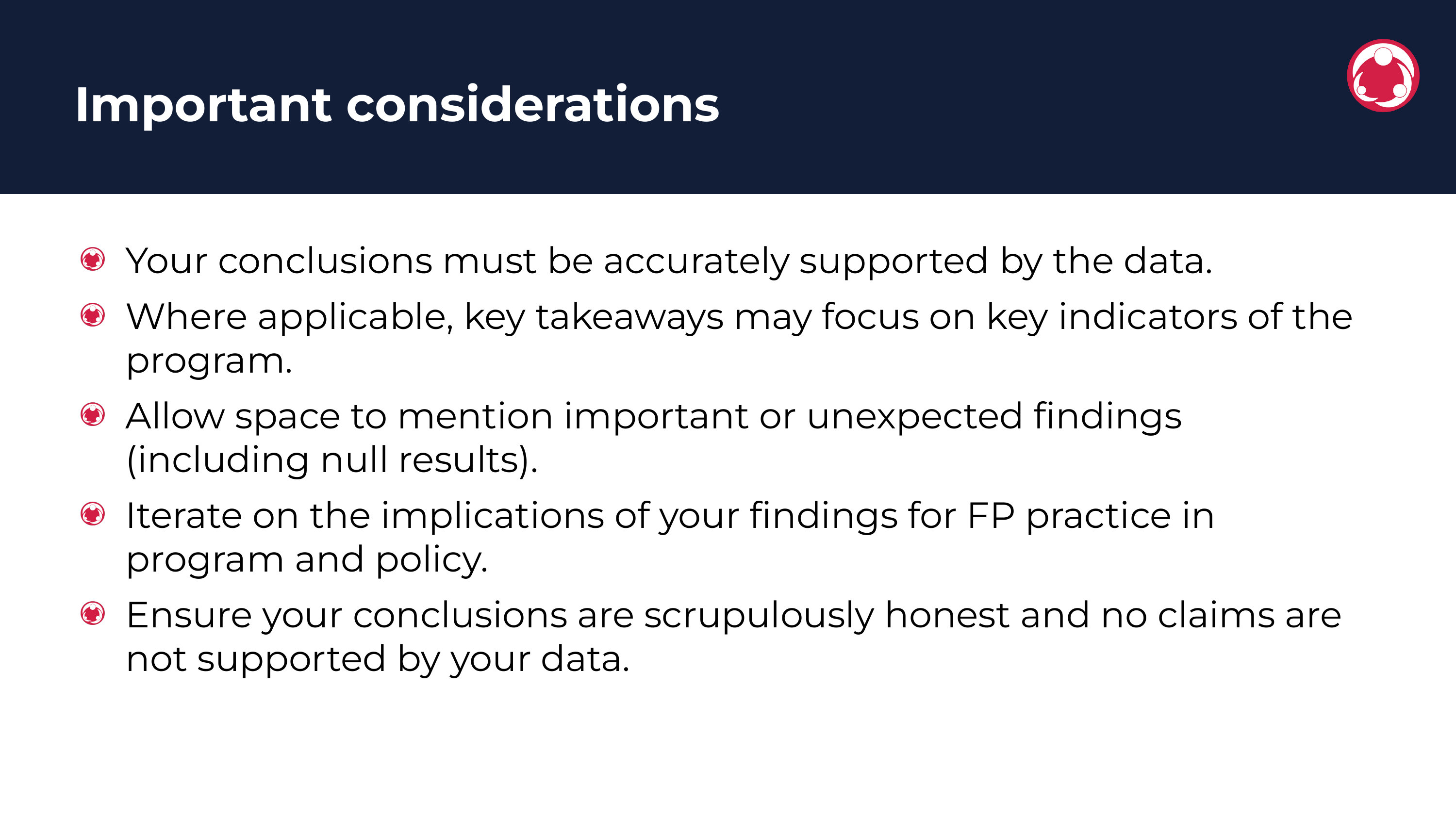

Important considerations
Your conclusions must be accurately supported by the data.
Where applicable, key takeaways may focus on key indicators of the program.
Allow space to mention important or unexpected findings (including null results).
Iterate on the implications of your findings for FP practice in program and policy.
Ensure your conclusions are scrupulously honest and no claims are not supported by your data.